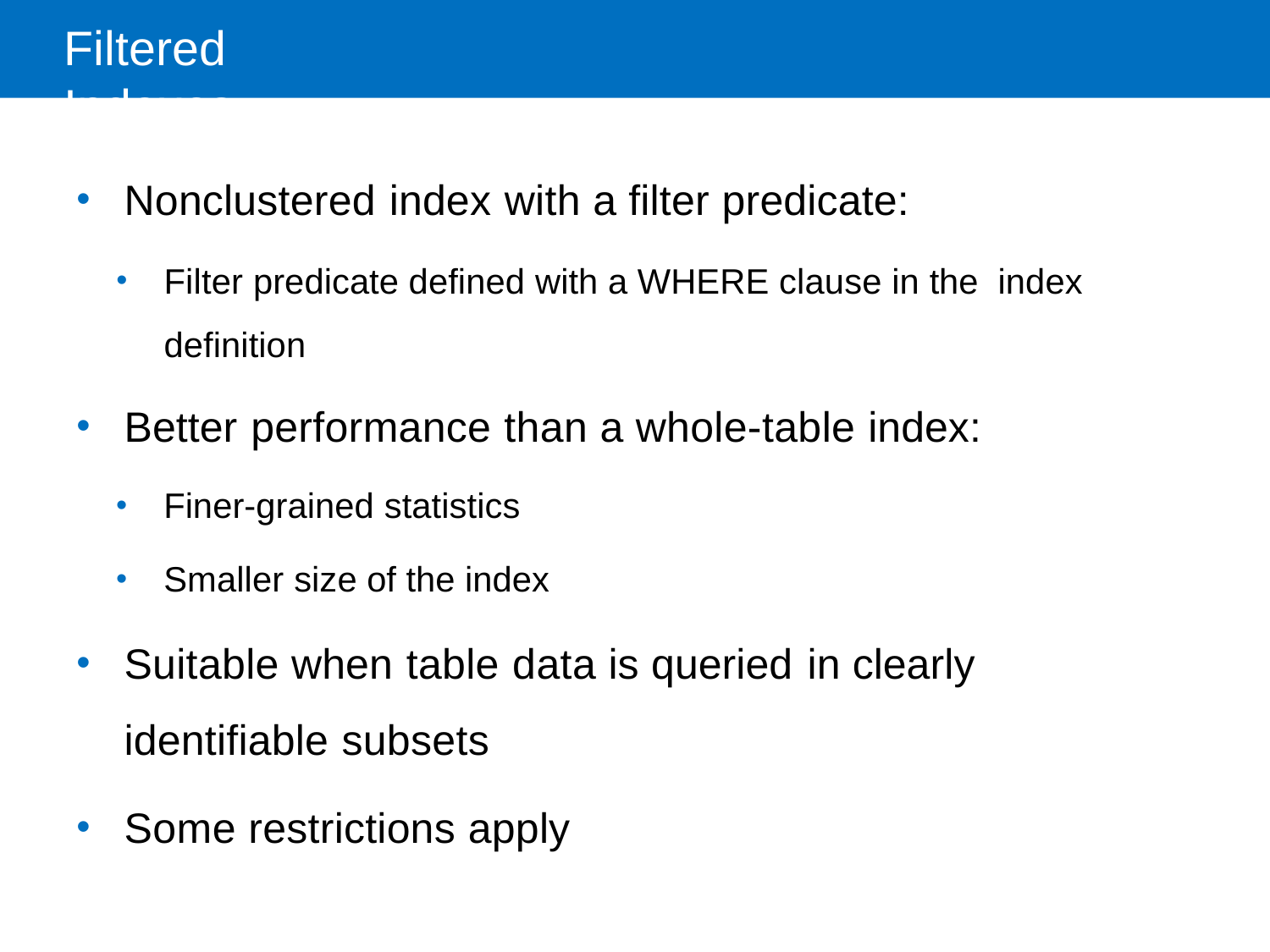

# Filtered Indexes
Nonclustered index with a filter predicate:
Filter predicate defined with a WHERE clause in the  index definition
Better performance than a whole-table index:
Finer-grained statistics
Smaller size of the index
Suitable when table data is queried in clearly  identifiable subsets
Some restrictions apply